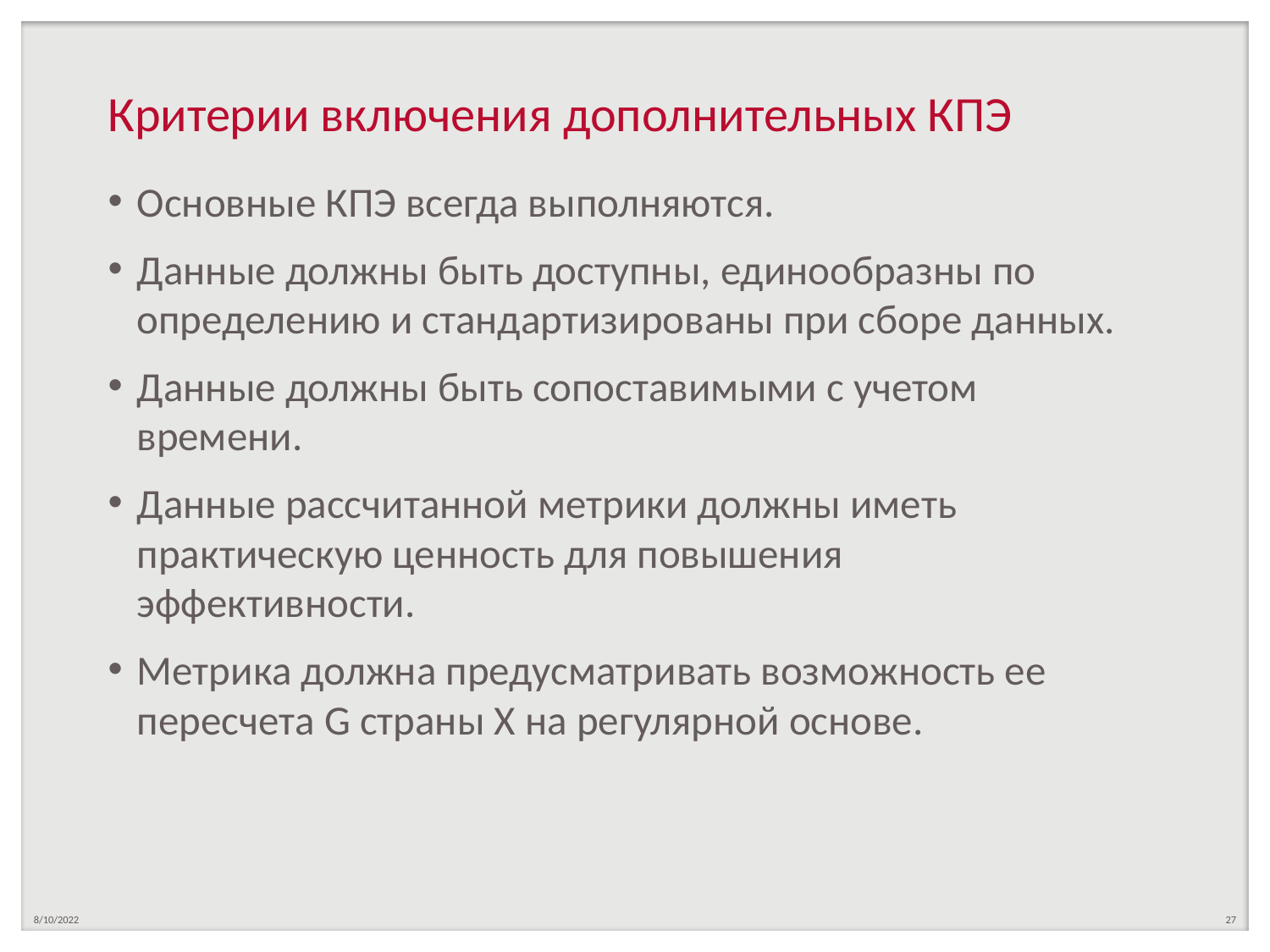

# Критерии включения дополнительных КПЭ
Основные КПЭ всегда выполняются.
Данные должны быть доступны, единообразны по определению и стандартизированы при сборе данных.
Данные должны быть сопоставимыми с учетом времени.
Данные рассчитанной метрики должны иметь практическую ценность для повышения эффективности.
Метрика должна предусматривать возможность ее пересчета G страны X на регулярной основе.
8/10/2022
27